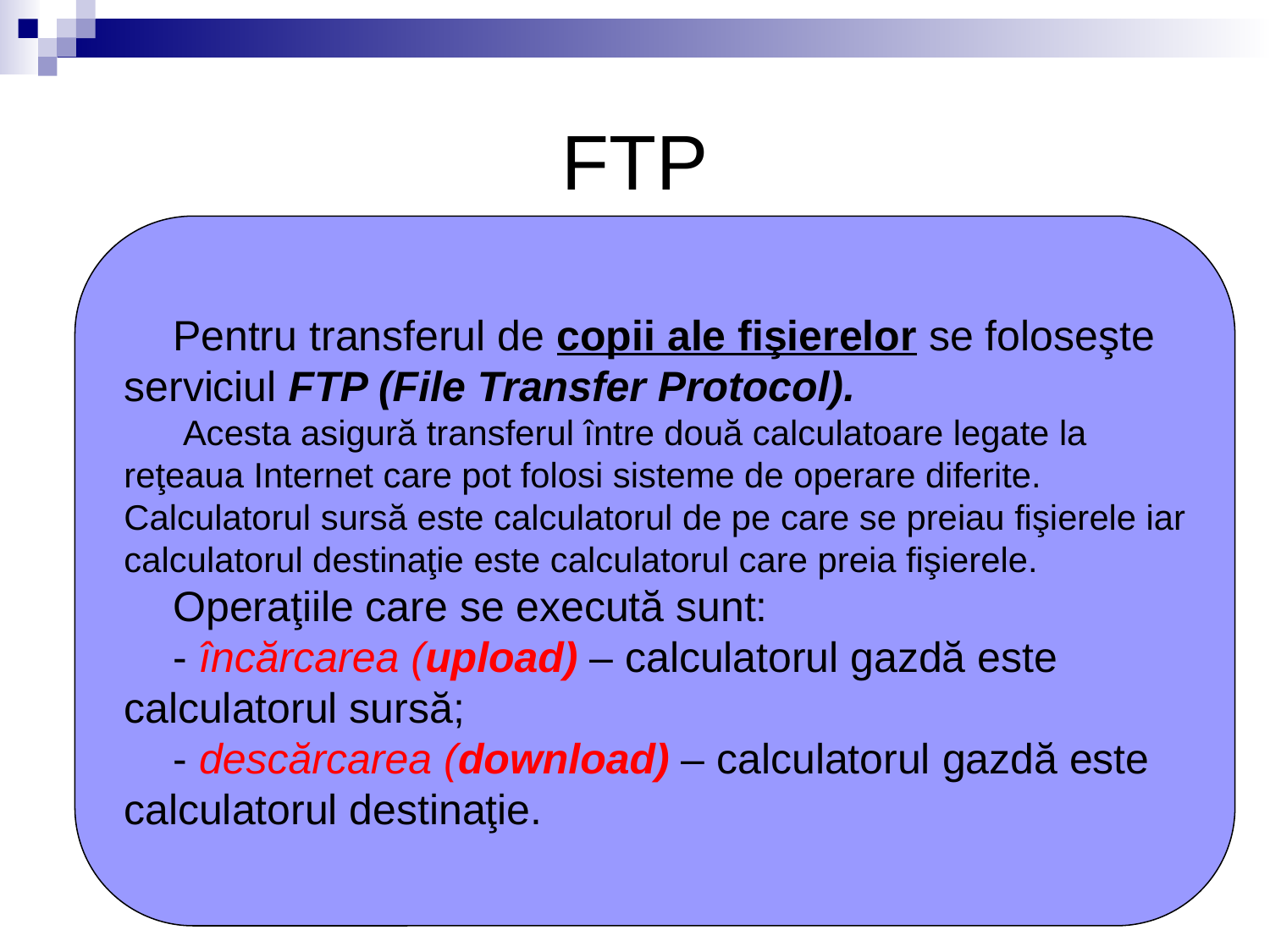

# FTP
Pentru transferul de copii ale fişierelor se foloseşte serviciul FTP (File Transfer Protocol).
 Acesta asigură transferul între două calculatoare legate la reţeaua Internet care pot folosi sisteme de operare diferite. Calculatorul sursă este calculatorul de pe care se preiau fişierele iar calculatorul destinaţie este calculatorul care preia fişierele.
Operaţiile care se execută sunt:
- încărcarea (upload) – calculatorul gazdă este calculatorul sursă;
- descărcarea (download) – calculatorul gazdă este calculatorul destinaţie.